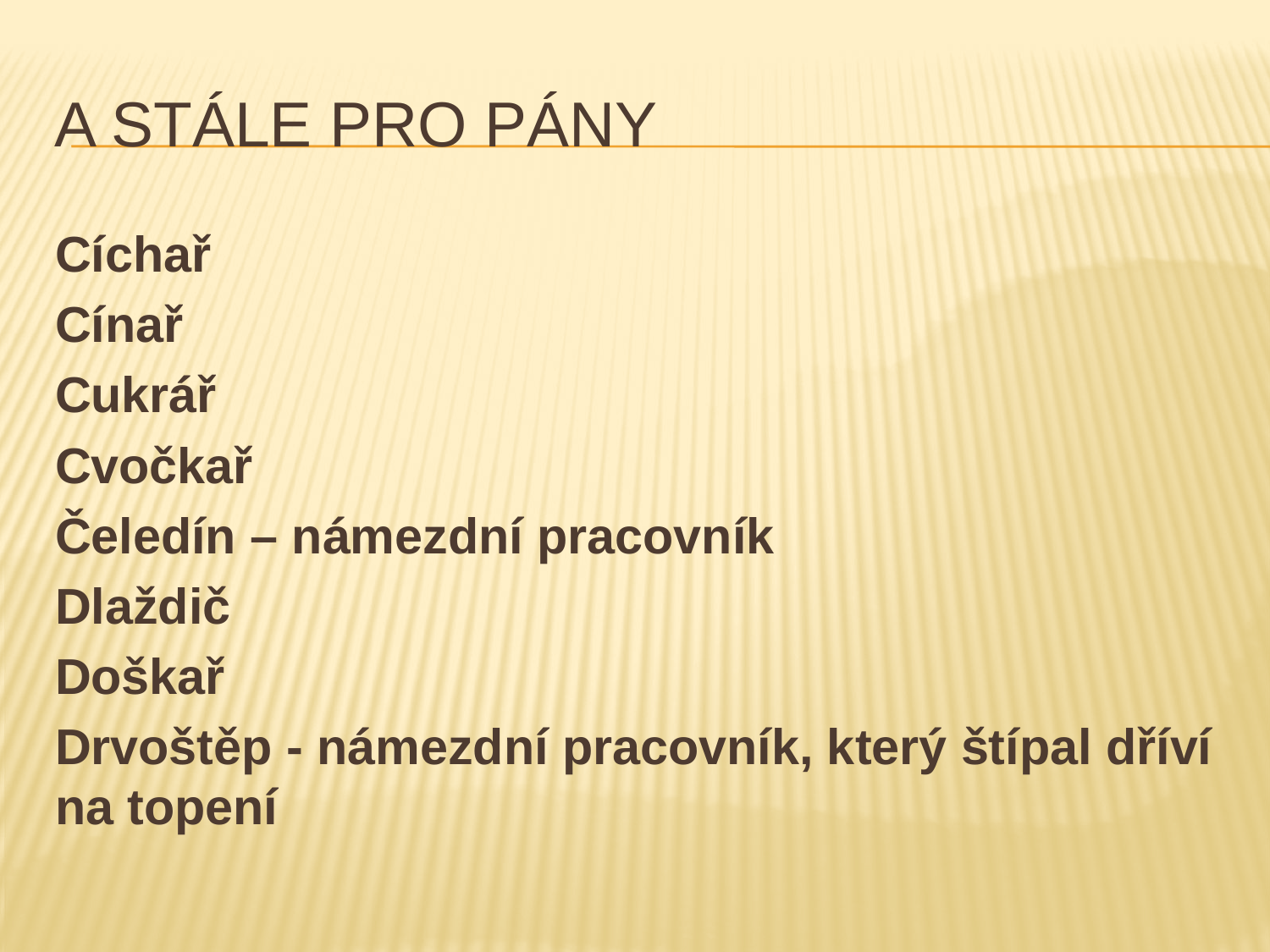

# A stále pro pány
Cíchař
Cínař
Cukrář
Cvočkař
Čeledín – námezdní pracovník
Dlaždič
Doškař
Drvoštěp - námezdní pracovník, který štípal dříví na topení